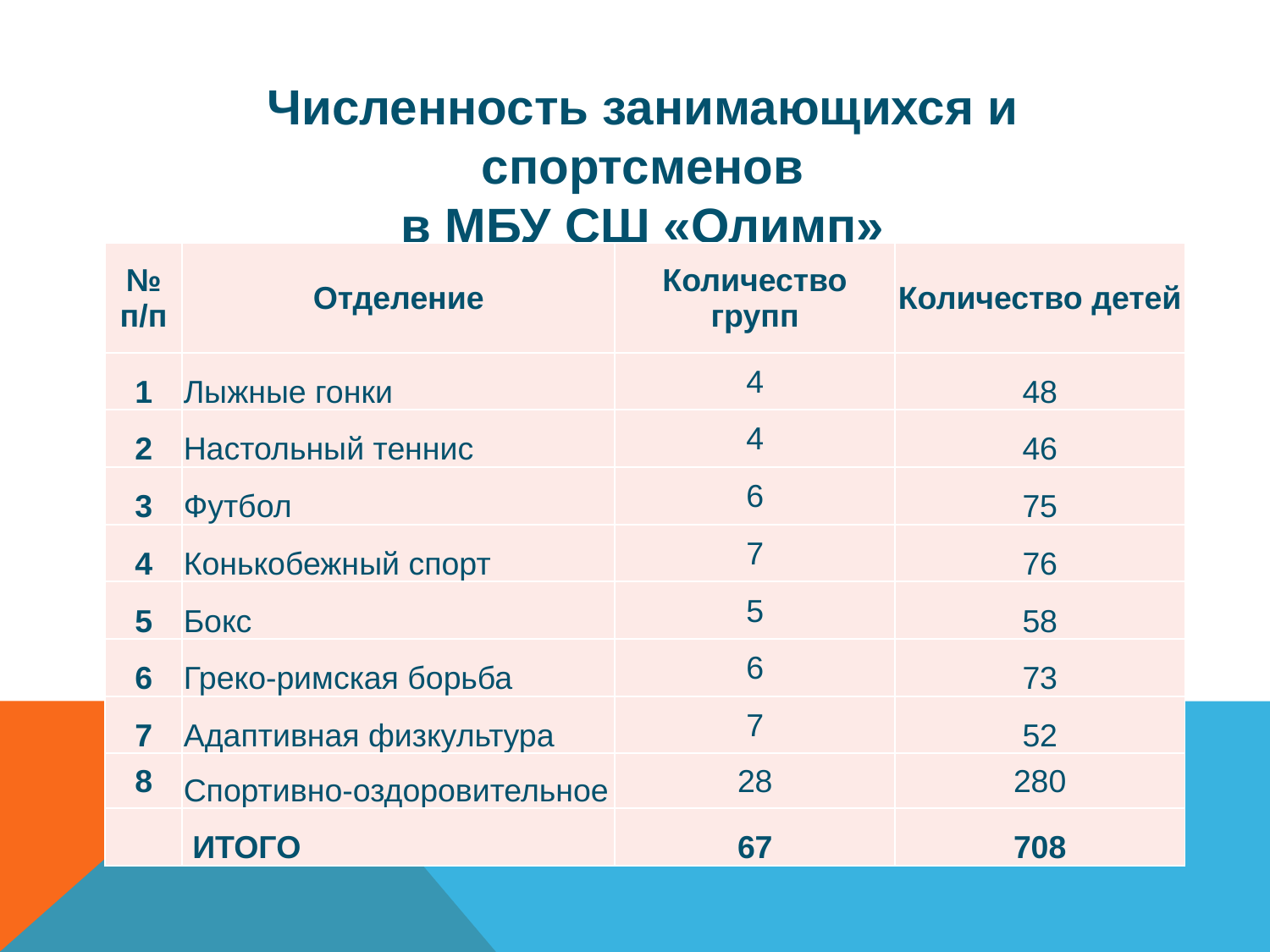

Численность занимающихся и спортсменов
 в МБУ СШ «Олимп»
| № п/п | Отделение | Количество групп | Количество детей |
| --- | --- | --- | --- |
| 1 | Лыжные гонки | 4 | 48 |
| 2 | Настольный теннис | 4 | 46 |
| 3 | Футбол | 6 | 75 |
| 4 | Конькобежный спорт | 7 | 76 |
| 5 | Бокс | 5 | 58 |
| 6 | Греко-римская борьба | 6 | 73 |
| 7 | Адаптивная физкультура | 7 | 52 |
| 8 | Спортивно-оздоровительное | 28 | 280 |
|  | ИТОГО | 67 | 708 |